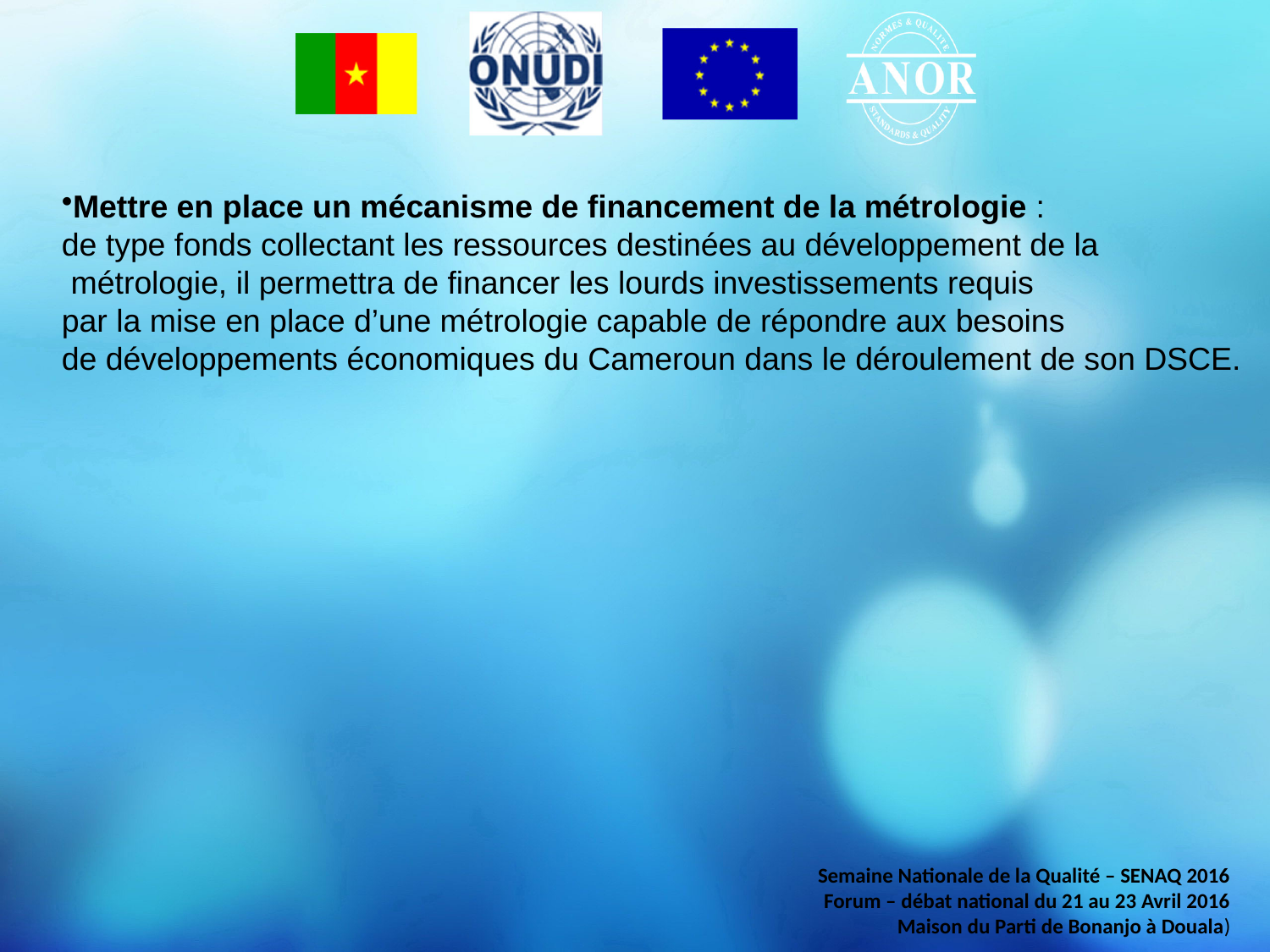

Mettre en place un mécanisme de financement de la métrologie :
de type fonds collectant les ressources destinées au développement de la
 métrologie, il permettra de financer les lourds investissements requis
par la mise en place d’une métrologie capable de répondre aux besoins
de développements économiques du Cameroun dans le déroulement de son DSCE.
Semaine Nationale de la Qualité – SENAQ 2016
Forum – débat national du 21 au 23 Avril 2016
Maison du Parti de Bonanjo à Douala)